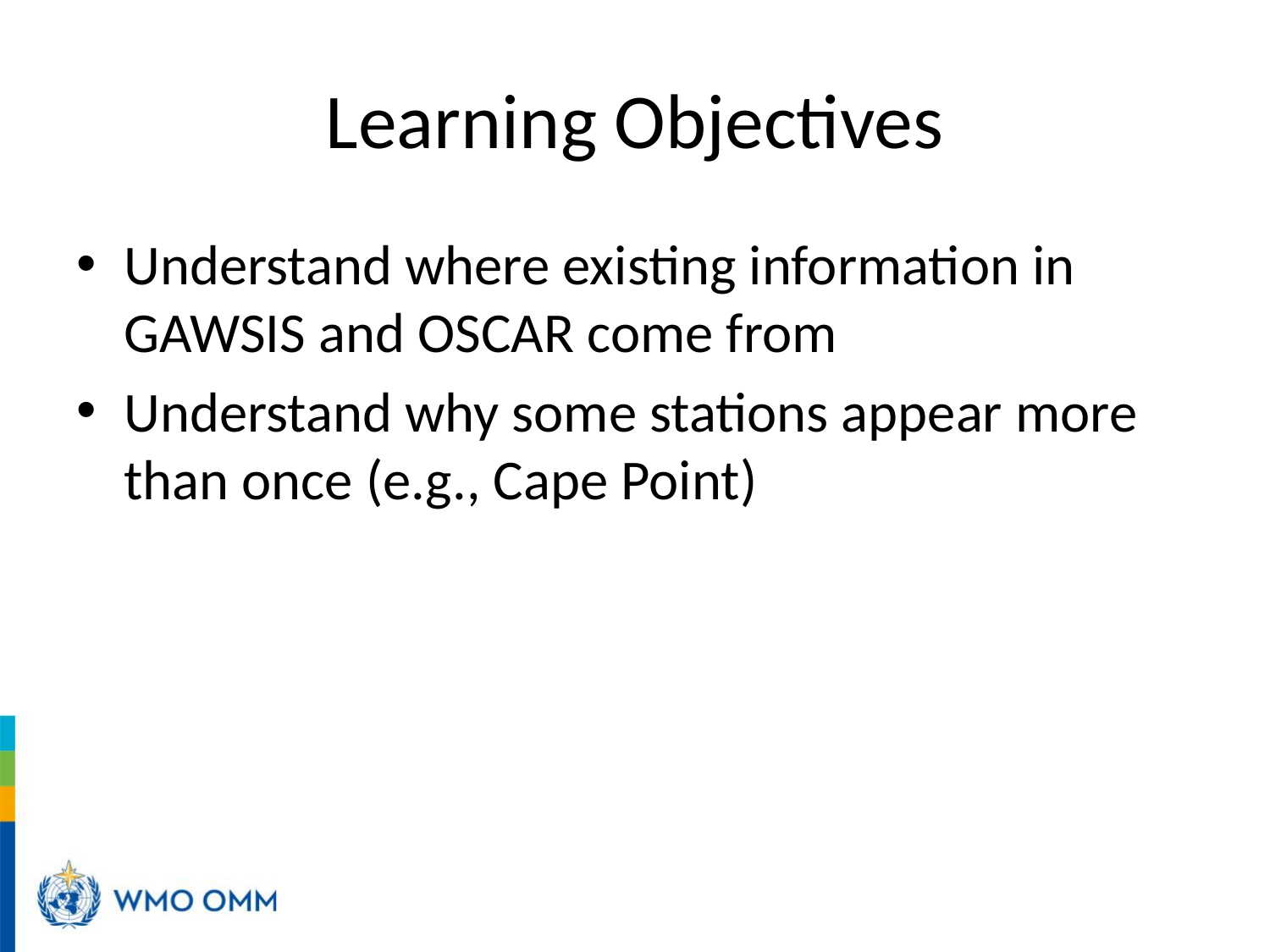

# Learning Objectives
Understand where existing information in GAWSIS and OSCAR come from
Understand why some stations appear more than once (e.g., Cape Point)